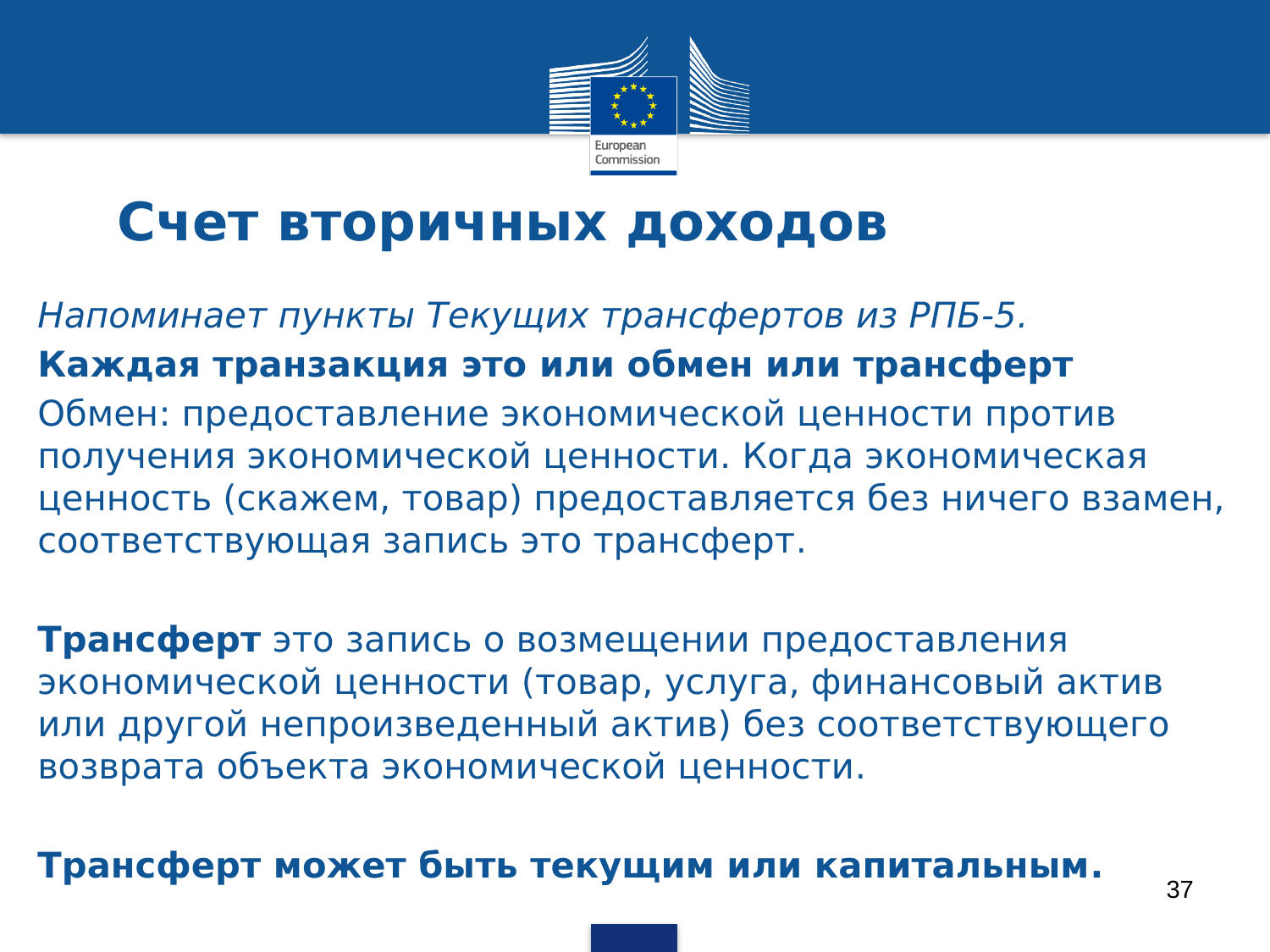

# Счет вторичных доходов
Напоминает пункты Текущих трансфертов из РПБ-5.
Каждая транзакция это или обмен или трансферт
Обмен: предоставление экономической ценности против  получения экономической ценности. Когда экономическая ценность (скажем, товар) предоставляется без ничего взамен, соответствующая запись это трансферт.

Трансферт это запись о возмещении предоставления экономической ценности (товар, услуга, финансовый актив или другой непроизведенный актив) без соответствующего возврата объекта экономической ценности.

Трансферт может быть текущим или капитальным.
37